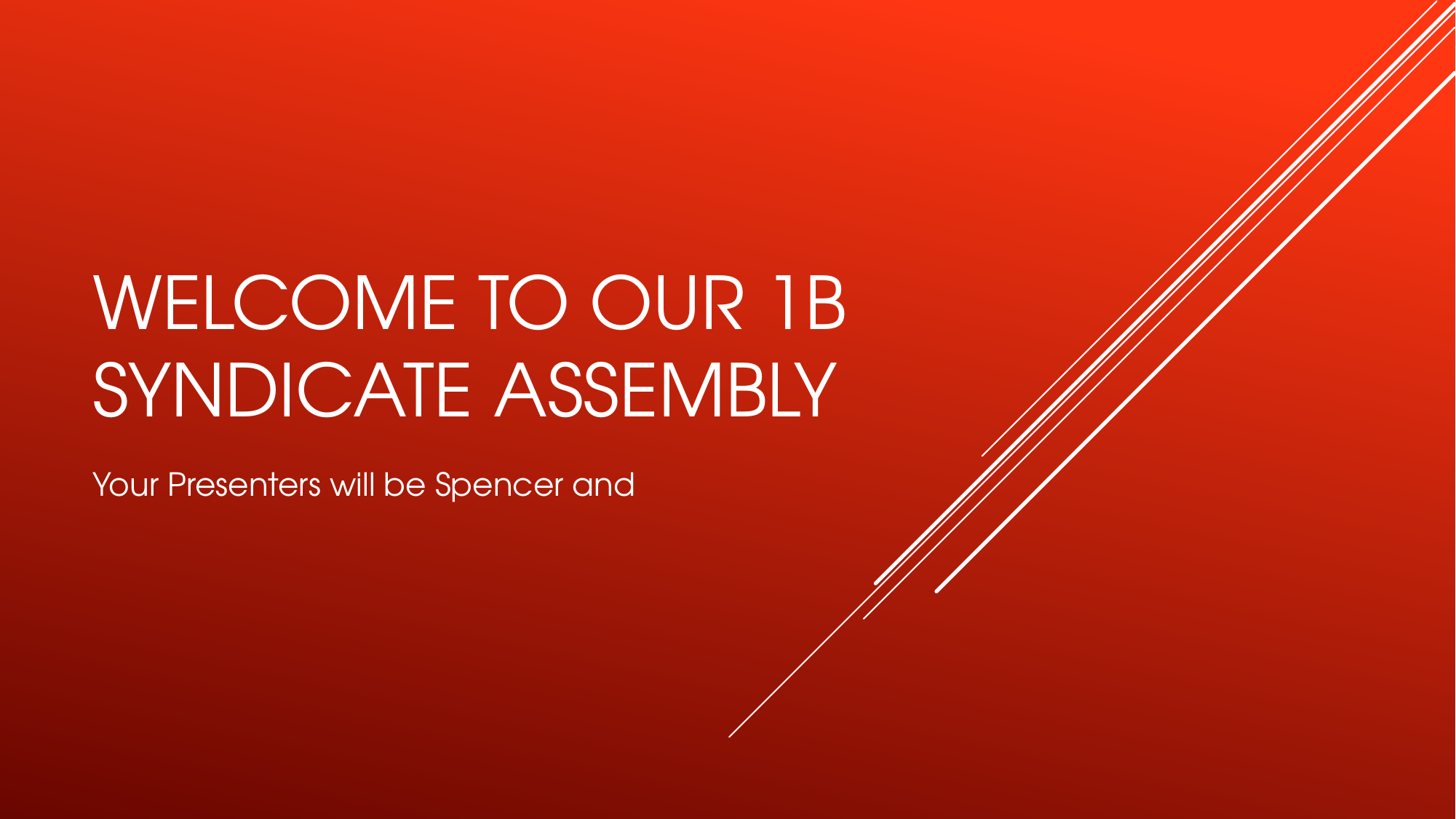

# Welcome to our 1b syndicate assembly
Your Presenters will be Spencer and